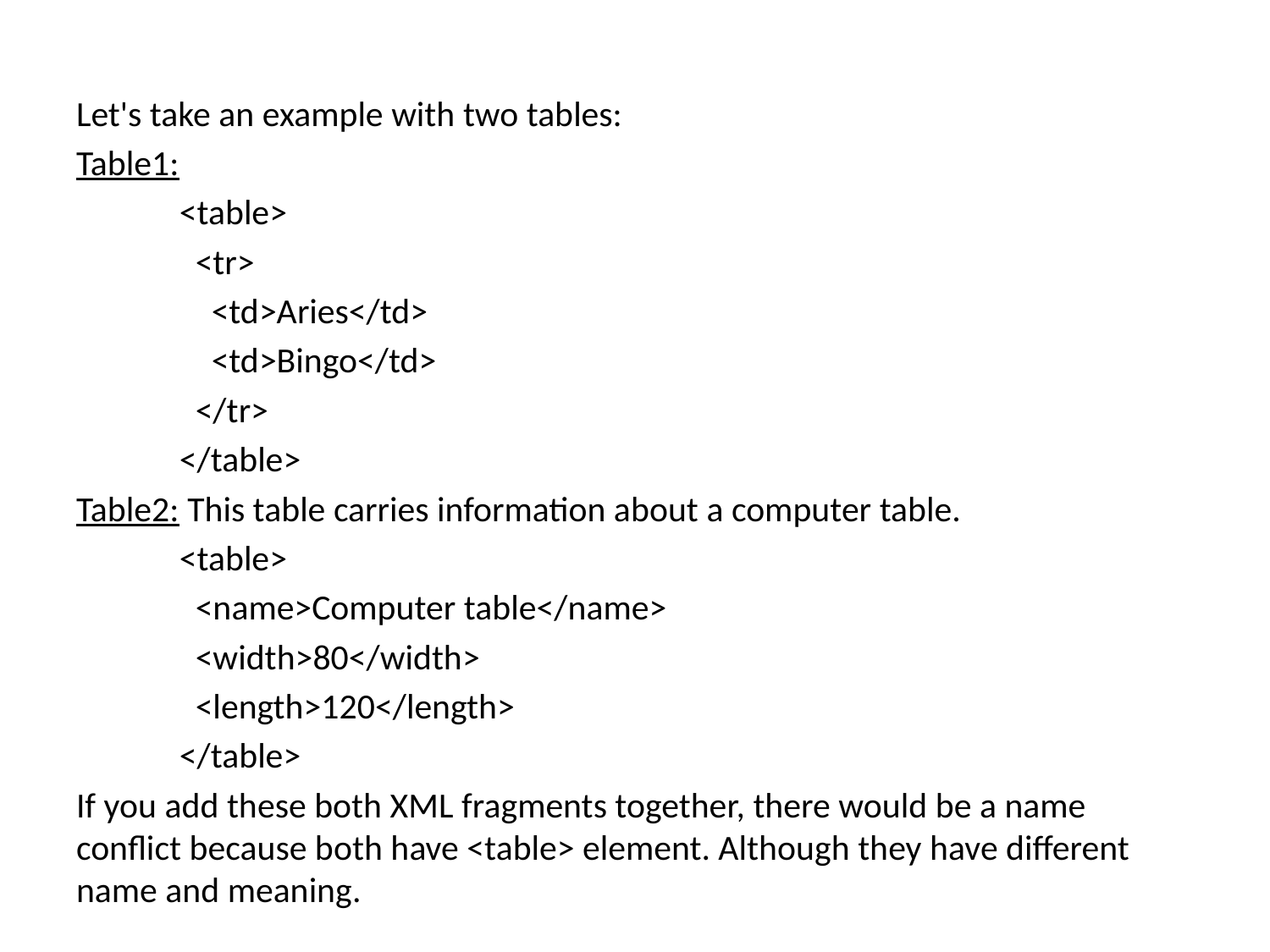

Let's take an example with two tables:
Table1:
	<table>
	  <tr>
	    <td>Aries</td>
	    <td>Bingo</td>
	  </tr>
	</table>
Table2: This table carries information about a computer table.
	<table>
	  <name>Computer table</name>
	  <width>80</width>
	  <length>120</length>
	</table>
If you add these both XML fragments together, there would be a name conflict because both have <table> element. Although they have different name and meaning.